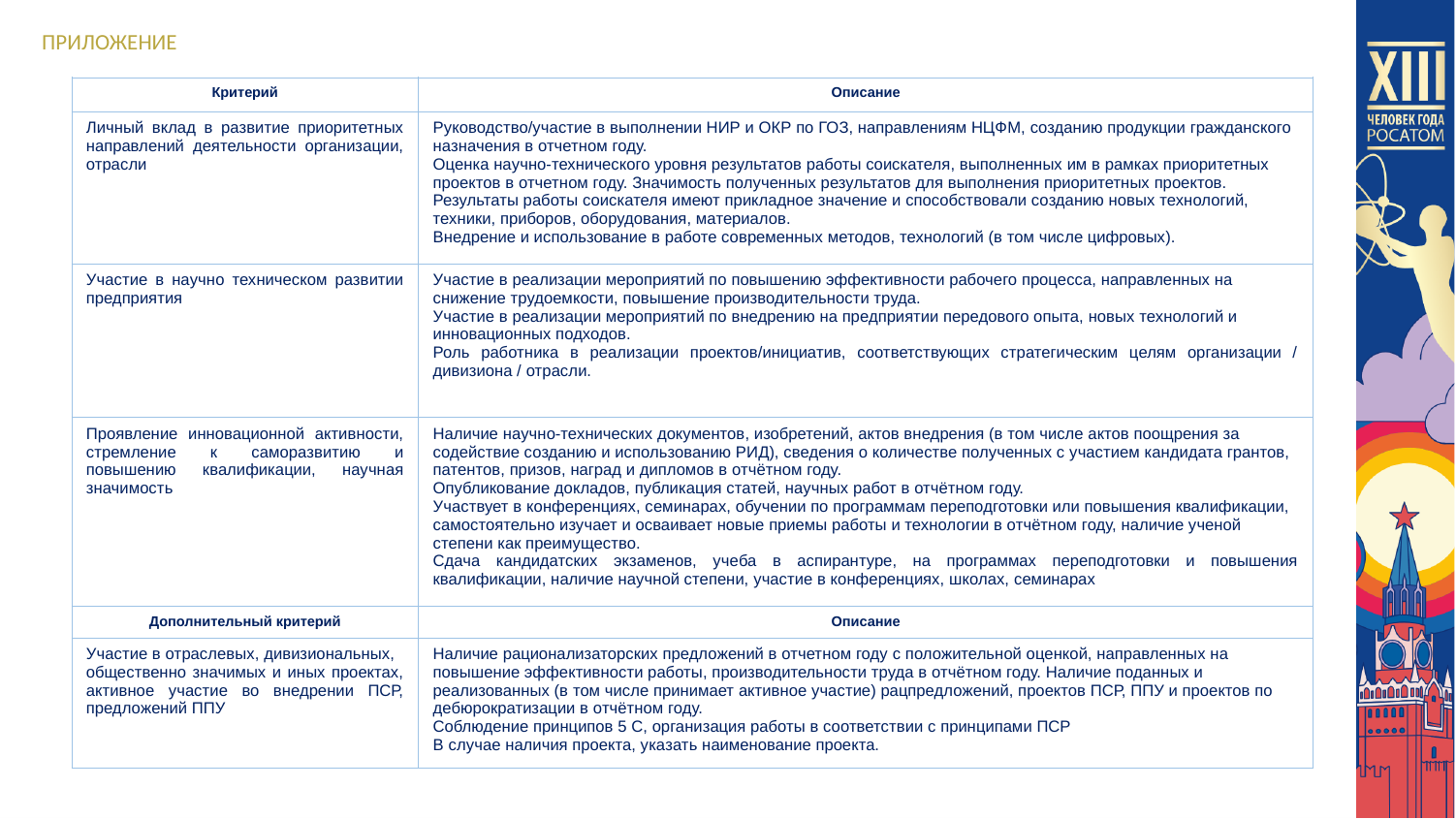

ПРИЛОЖЕНИЕ
| Критерий | Описание |
| --- | --- |
| Личный вклад в развитие приоритетных направлений деятельности организации, отрасли | Руководство/участие в выполнении НИР и ОКР по ГОЗ, направлениям НЦФМ, созданию продукции гражданского назначения в отчетном году. Оценка научно-технического уровня результатов работы соискателя, выполненных им в рамках приоритетных проектов в отчетном году. Значимость полученных результатов для выполнения приоритетных проектов. Результаты работы соискателя имеют прикладное значение и способствовали созданию новых технологий, техники, приборов, оборудования, материалов. Внедрение и использование в работе современных методов, технологий (в том числе цифровых). |
| Участие в научно техническом развитии предприятия | Участие в реализации мероприятий по повышению эффективности рабочего процесса, направленных на снижение трудоемкости, повышение производительности труда. Участие в реализации мероприятий по внедрению на предприятии передового опыта, новых технологий и инновационных подходов. Роль работника в реализации проектов/инициатив, соответствующих стратегическим целям организации / дивизиона / отрасли. |
| Проявление инновационной активности, стремление к саморазвитию и повышению квалификации, научная значимость | Наличие научно-технических документов, изобретений, актов внедрения (в том числе актов поощрения за содействие созданию и использованию РИД), сведения о количестве полученных с участием кандидата грантов, патентов, призов, наград и дипломов в отчётном году. Опубликование докладов, публикация статей, научных работ в отчётном году. Участвует в конференциях, семинарах, обучении по программам переподготовки или повышения квалификации, самостоятельно изучает и осваивает новые приемы работы и технологии в отчётном году, наличие ученой степени как преимущество. Сдача кандидатских экзаменов, учеба в аспирантуре, на программах переподготовки и повышения квалификации, наличие научной степени, участие в конференциях, школах, семинарах |
| Дополнительный критерий | Описание |
| Участие в отраслевых, дивизиональных, общественно значимых и иных проектах, активное участие во внедрении ПСР, предложений ППУ | Наличие рационализаторских предложений в отчетном году с положительной оценкой, направленных на повышение эффективности работы, производительности труда в отчётном году. Наличие поданных и реализованных (в том числе принимает активное участие) рацпредложений, проектов ПСР, ППУ и проектов по дебюрократизации в отчётном году. Соблюдение принципов 5 С, организация работы в соответствии с принципами ПСР В случае наличия проекта, указать наименование проекта. |